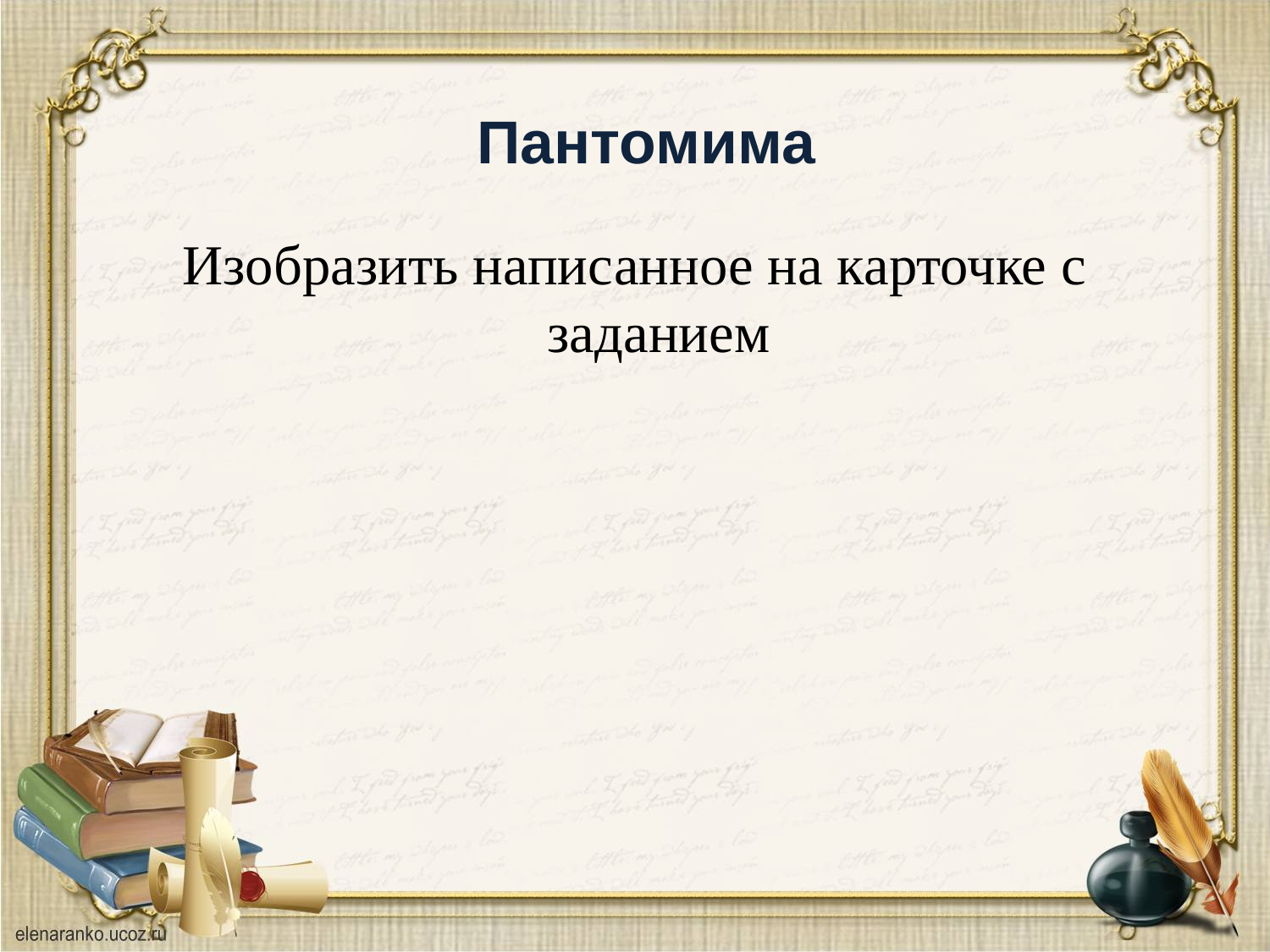

# Пантомима
Изобразить написанное на карточке с заданием